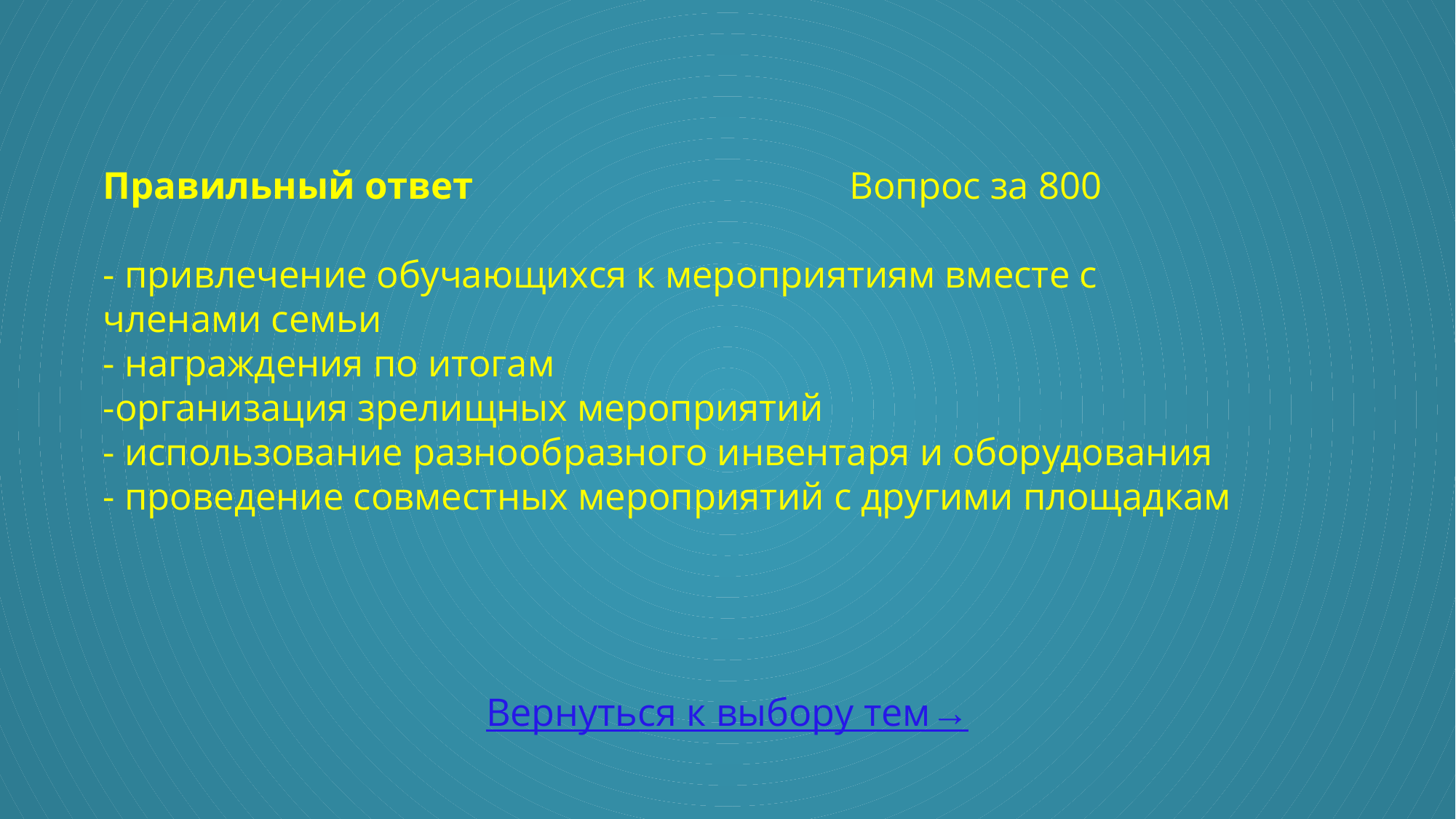

# Правильный ответ                                       Вопрос за 800 - привлечение обучающихся к мероприятиям вместе с             членами семьи - награждения по итогам -организация зрелищных мероприятий - использование разнообразного инвентаря и оборудования - проведение совместных мероприятий с другими площадкам
Вернуться к выбору тем→